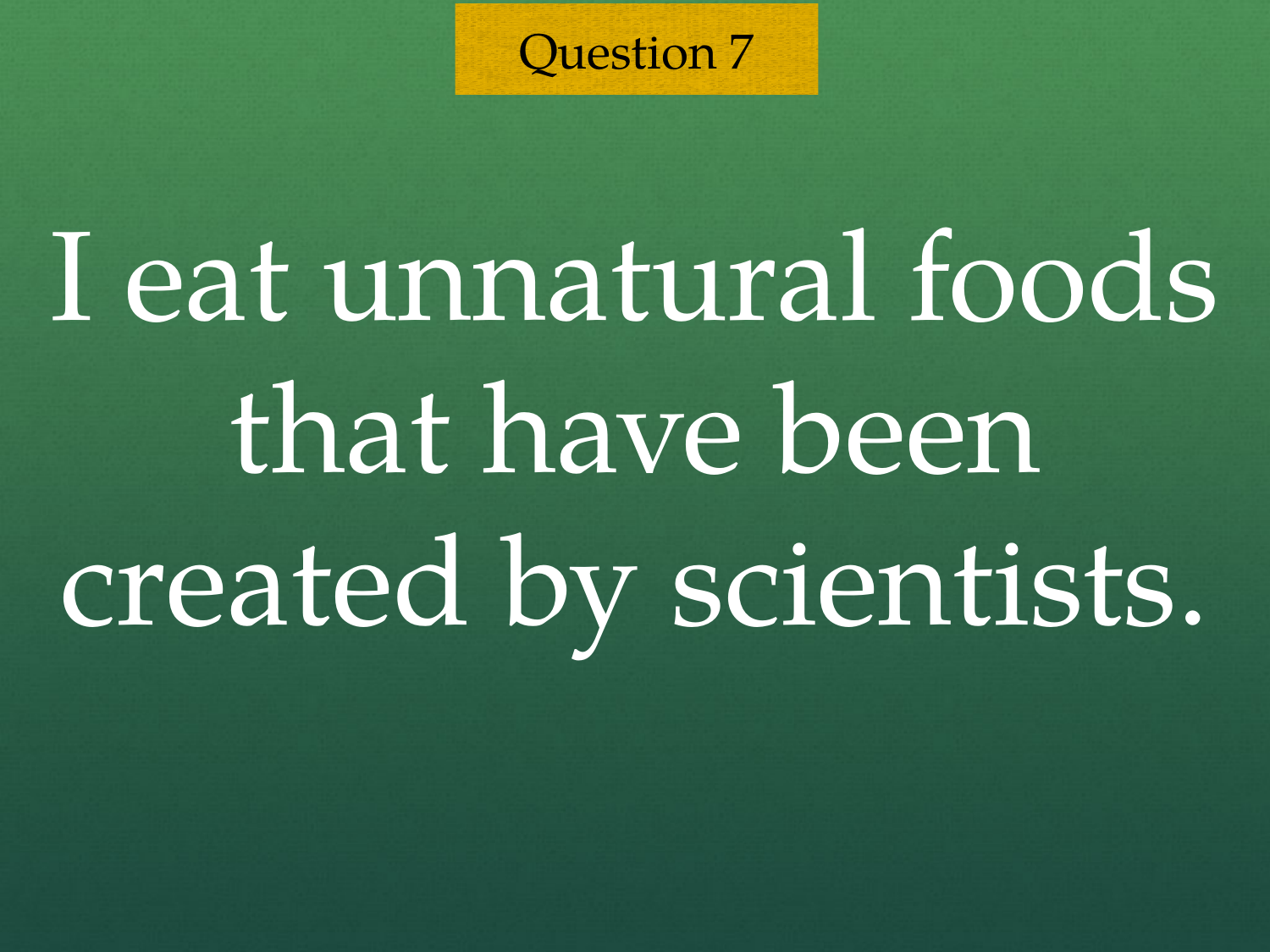

I eat unnatural foods that have been created by scientists.
Question 7